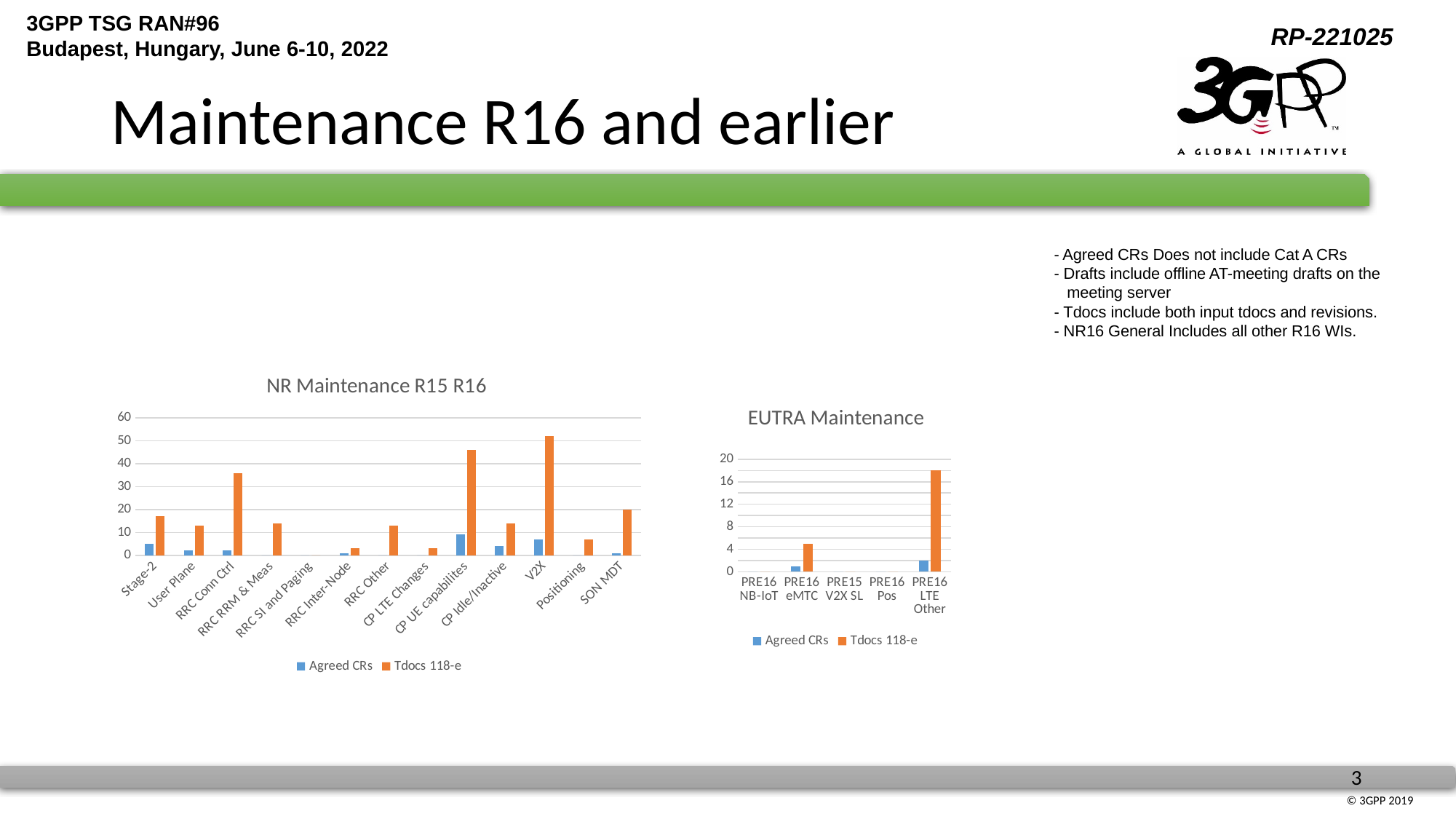

# Maintenance R16 and earlier
- Agreed CRs Does not include Cat A CRs
- Drafts include offline AT-meeting drafts on the
   meeting server
- Tdocs include both input tdocs and revisions.
- NR16 General Includes all other R16 WIs.

### Chart: NR Maintenance R15 R16

| Category | Agreed CRs | Tdocs 118-e |
|---|---|---|
| Stage-2 | 5.0 | 17.0 |
| User Plane | 2.0 | 13.0 |
| RRC Conn Ctrl | 2.0 | 36.0 |
| RRC RRM & Meas | 0.0 | 14.0 |
| RRC SI and Paging | 0.0 | 0.0 |
| RRC Inter-Node | 1.0 | 3.0 |
| RRC Other | 0.0 | 13.0 |
| CP LTE Changes | 0.0 | 3.0 |
| CP UE capabilites | 9.0 | 46.0 |
| CP Idle/Inactive | 4.0 | 14.0 |
| V2X | 7.0 | 52.0 |
| Positioning | 0.0 | 7.0 |
| SON MDT | 1.0 | 20.0 |

### Chart: EUTRA Maintenance

| Category | Agreed CRs | Tdocs 118-e |
|---|---|---|
| PRE16 NB-IoT | 0.0 | 0.0 |
| PRE16 eMTC | 1.0 | 5.0 |
| PRE15 V2X SL | 0.0 | 0.0 |
| PRE16 Pos | 0.0 | 0.0 |
| PRE16 LTE Other | 2.0 | 18.0 |